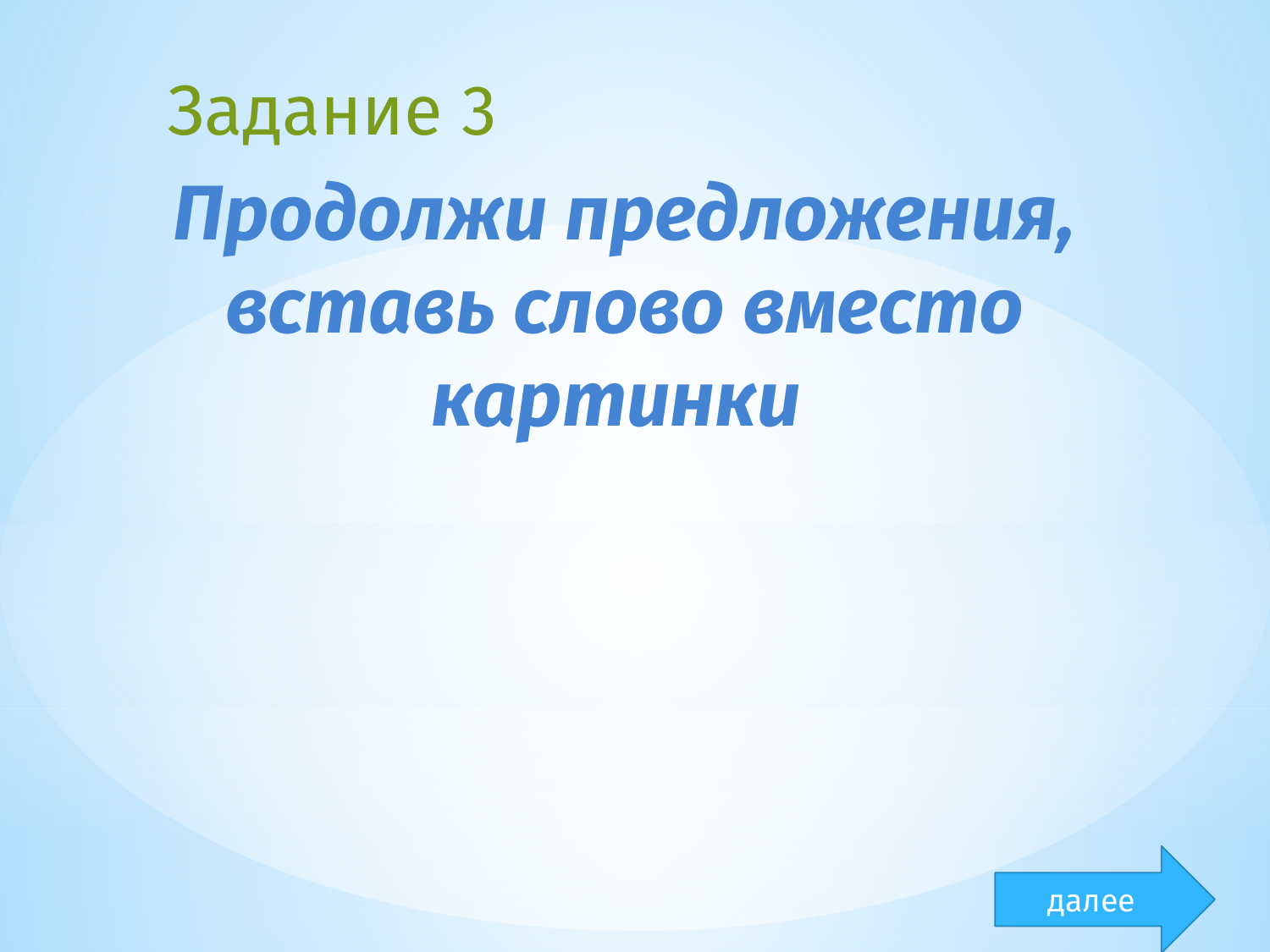

Задание 3
Продолжи предложения, вставь слово вместо картинки
далее